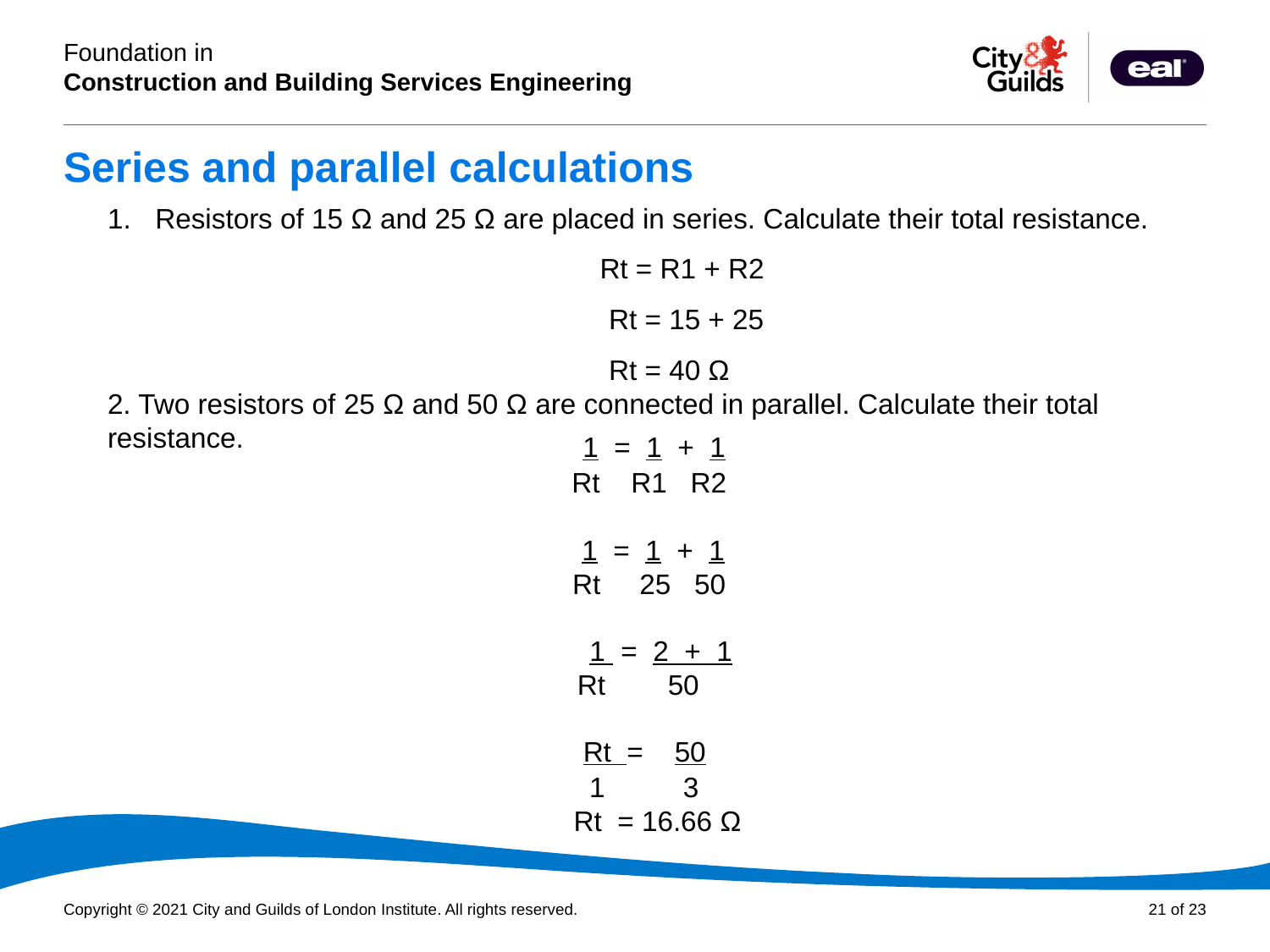

# Series and parallel calculations

Resistors of 15 Ω and 25 Ω are placed in series. Calculate their total resistance.
        Rt = R1 + R2
                                                                Rt = 15 + 25
                                                                Rt = 40 Ω
2. Two resistors of 25 Ω and 50 Ω are connected in parallel. Calculate their total resistance.

 1  =  1  +  1
Rt    R1   R2

 1  =  1  +  1
Rt     25   50

   1  =  2  +  1
                                                                Rt        50

   Rt  =    50
                                    1          3
                                  Rt  = 16.66 Ω